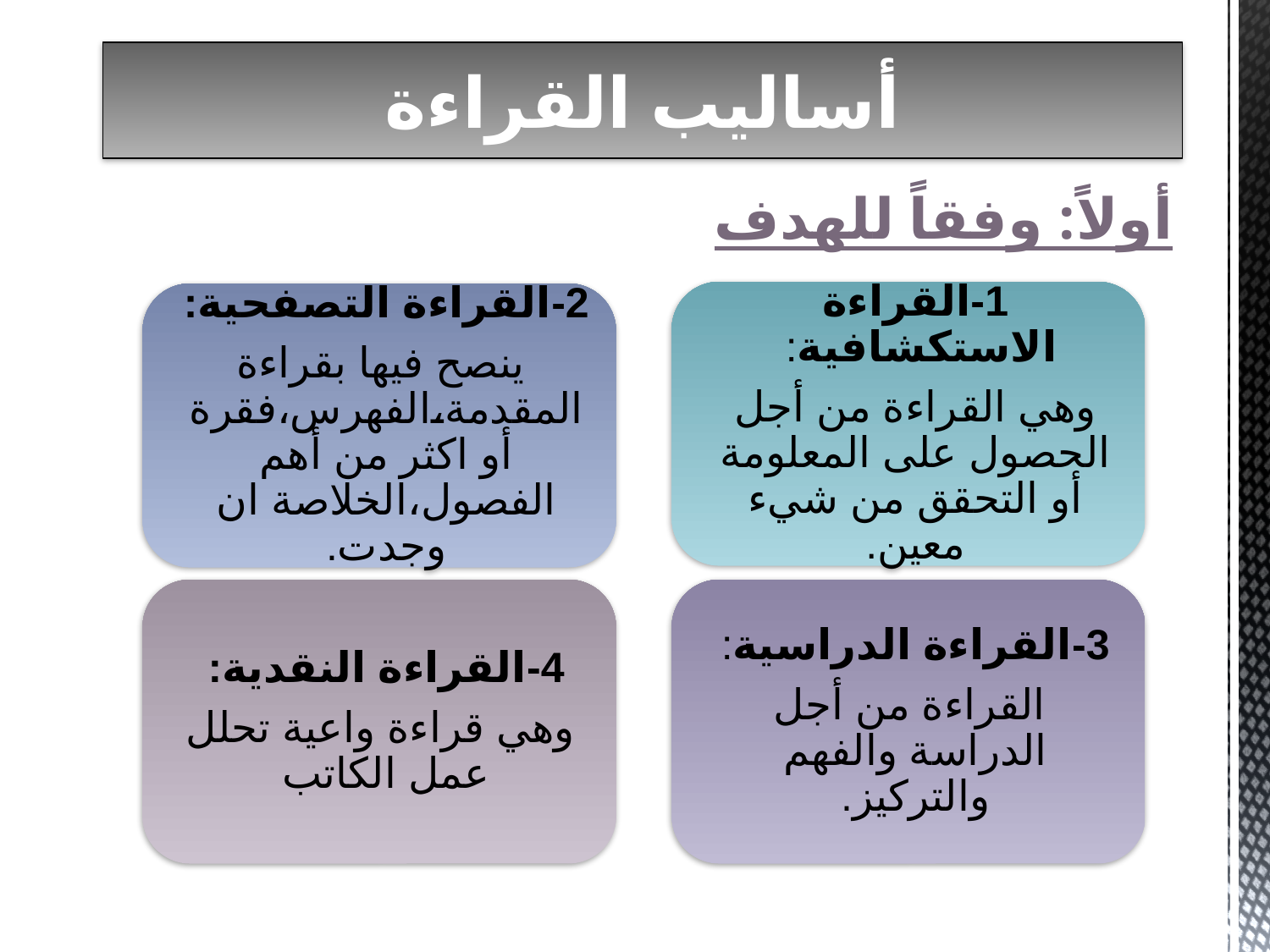

# أساليب القراءة
أولاً: وفقاً للهدف
1-القراءة الاستكشافية:
وهي القراءة من أجل الحصول على المعلومة أو التحقق من شيء معين.
2-القراءة التصفحية:
 ينصح فيها بقراءة المقدمة،الفهرس،فقرة أو اكثر من أهم الفصول،الخلاصة ان وجدت.
3-القراءة الدراسية:
 القراءة من أجل الدراسة والفهم والتركيز.
4-القراءة النقدية:
 وهي قراءة واعية تحلل عمل الكاتب